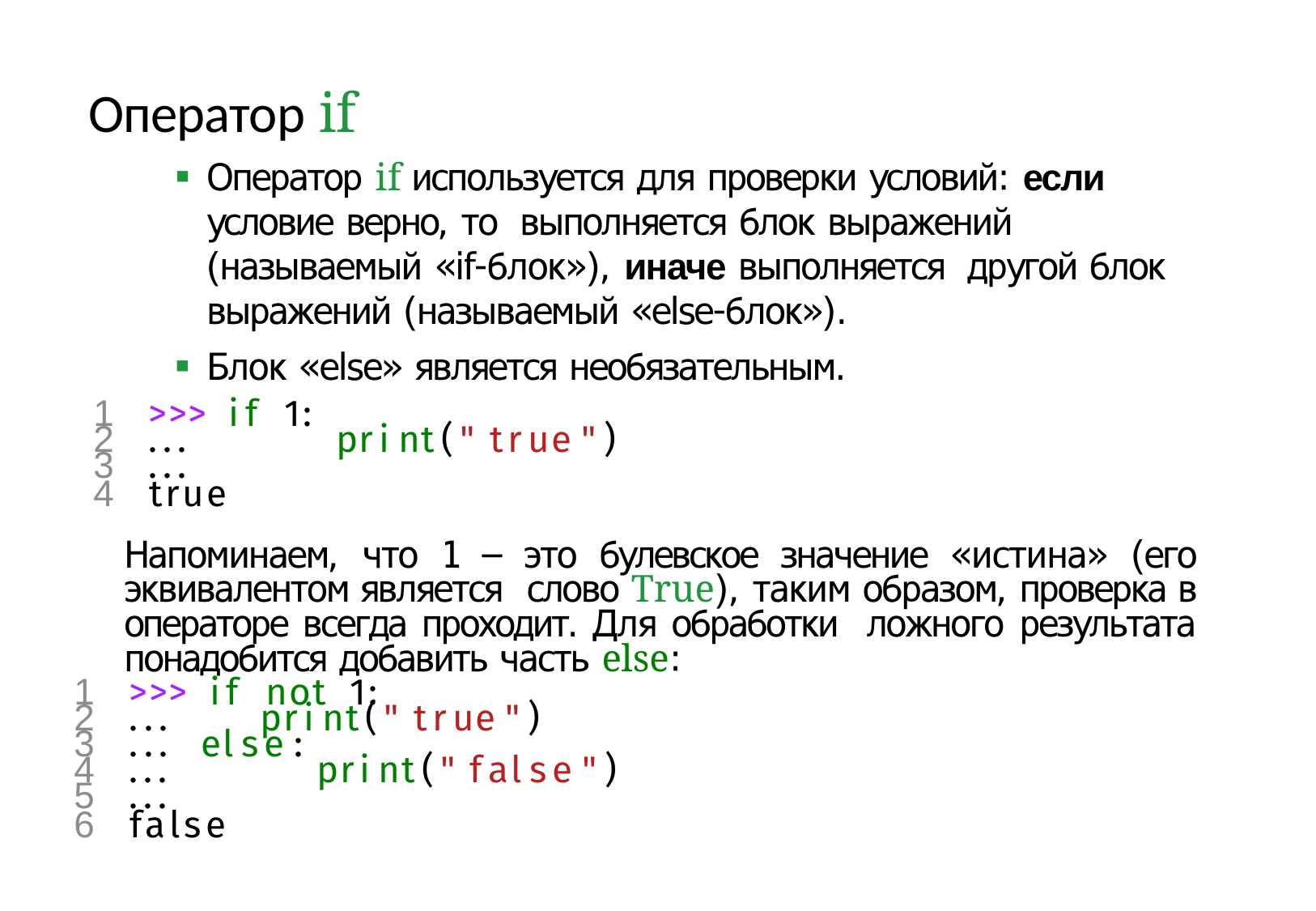

# Оператор if
Оператор if используется для проверки условий: если условие верно, то  выполняется блок выражений (называемый «if-блок»), иначе выполняется  другой блок выражений (называемый «else-блок»).
Блок «else» является необязательным.
1	>>> if 1:
2	...		print(" true ")
3	...
4	true
Напоминаем, что 1 – это булевское значение «истина» (его эквивалентом является  слово True), таким образом, проверка в операторе всегда проходит. Для обработки  ложного результата понадобится добавить часть else:
1	>>> if not 1:
2	...	print(" true ")
3	...   else :
4	...		print(" false ")
5	...
6	false